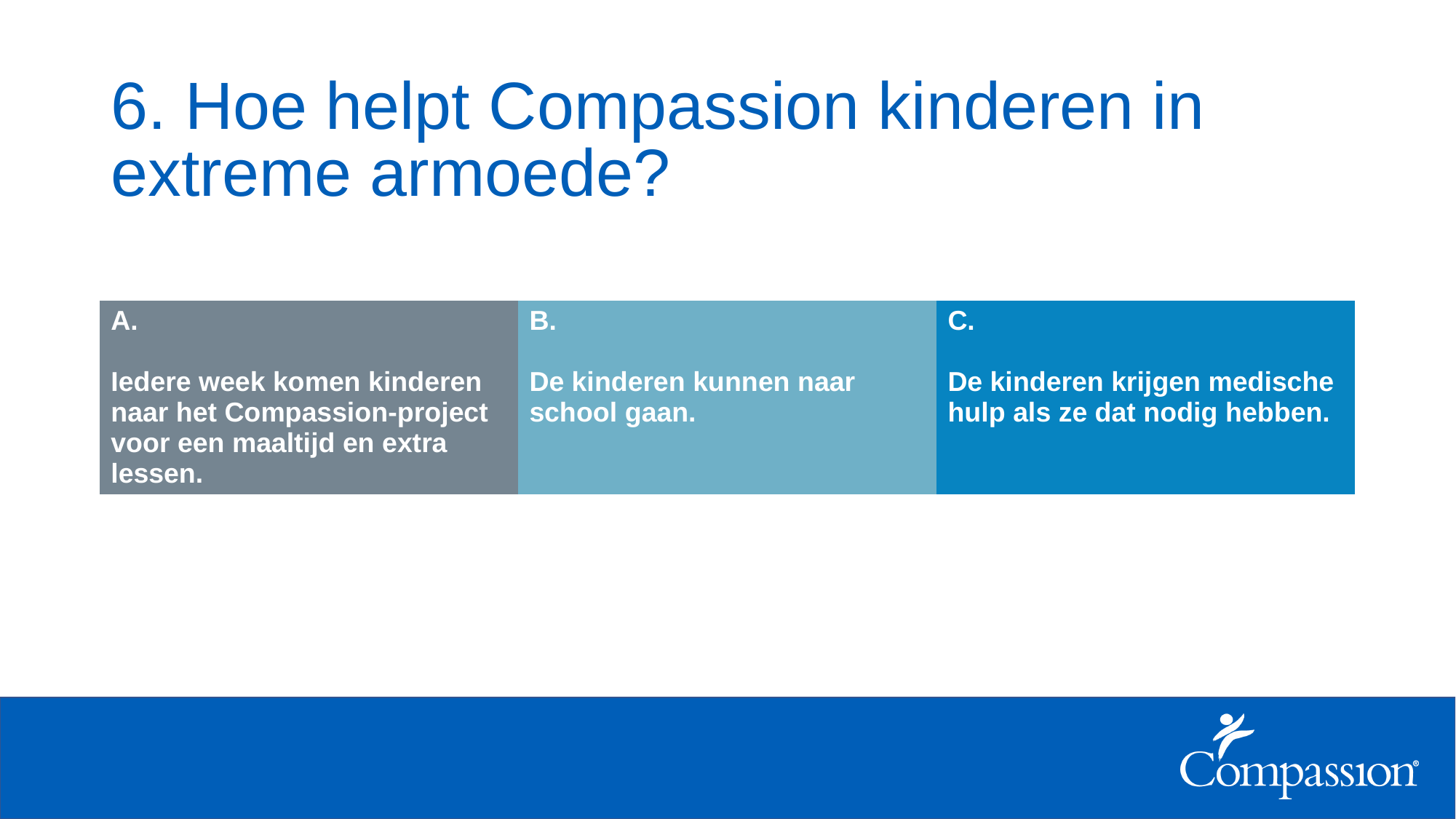

# 6. Hoe helpt Compassion kinderen in extreme armoede?
| A. Iedere week komen kinderen naar het Compassion-project voor een maaltijd en extra lessen. | B. De kinderen kunnen naar school gaan. | C. De kinderen krijgen medische hulp als ze dat nodig hebben. |
| --- | --- | --- |